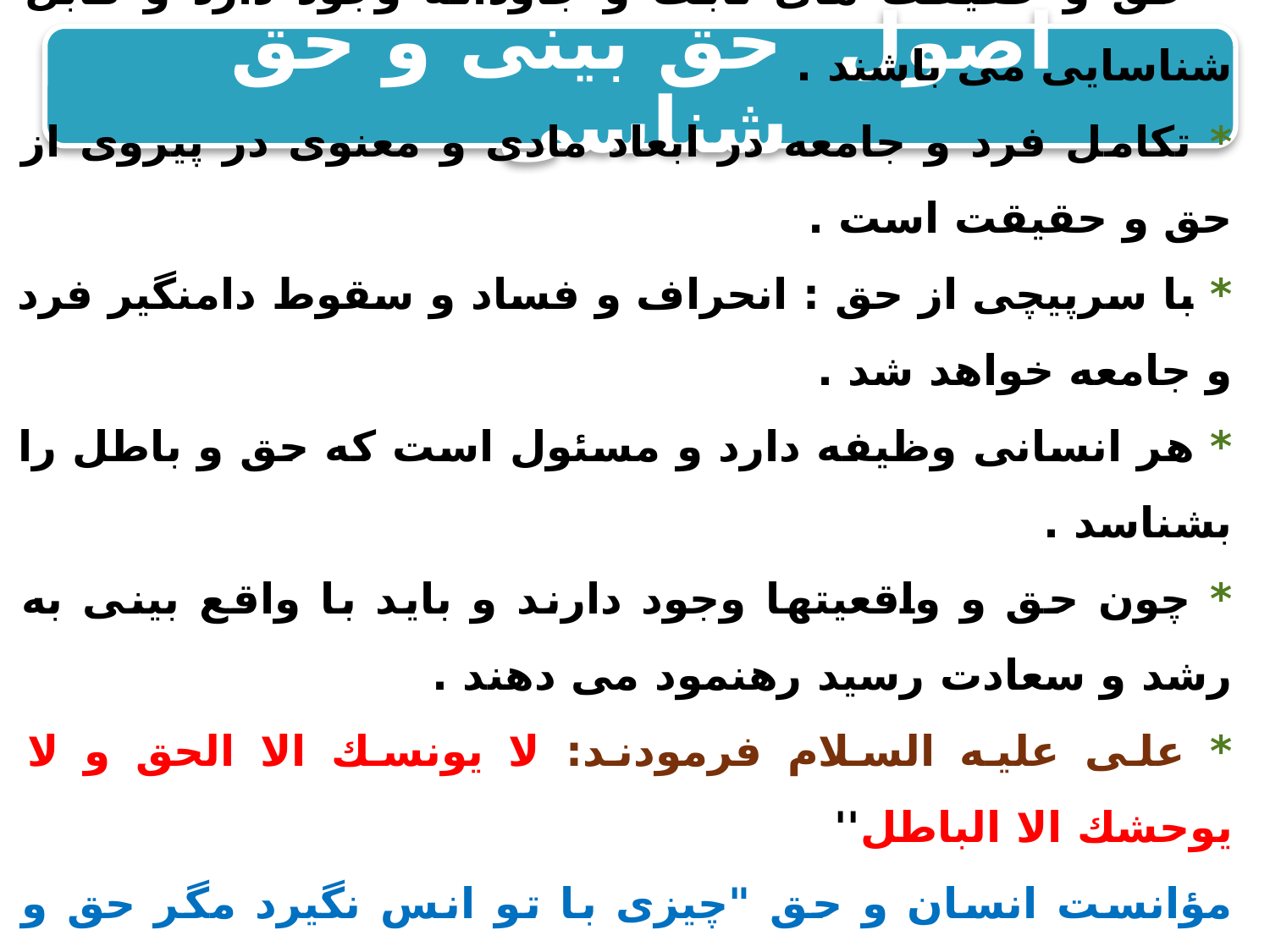

اصول  حق بینی و حق شناسی
* حق و حقيقت هاى ثابت و جاودانه وجود دارد و قابل شناسايى مى باشند .
* تكامل فرد و جامعه در ابعاد مادى و معنوى در پيروى از حق و حقيقت است .
* با سرپيچى از حق : انحراف و فساد و سقوط دامنگير فرد و جامعه خواهد شد .
* هر انسانى وظيفه دارد و مسئول است كه حق و باطل را بشناسد .
* چون حق و واقعيتها وجود دارند و بايد با واقع بينى به رشد و سعادت رسيد رهنمود مى دهند .
* على عليه السلام فرمودند: لا يونسك الا الحق و لا يوحشك الا الباطل''
مؤانست انسان و حق "چيزى با تو انس نگيرد مگر حق و غير از باطل و ناروا چيزى تو را به وحشت نياندازد"
* لازمه  نیل به حق بینی و حق شناسی ،صبر و شکیبایی و تحمل مشکلات آن است
#